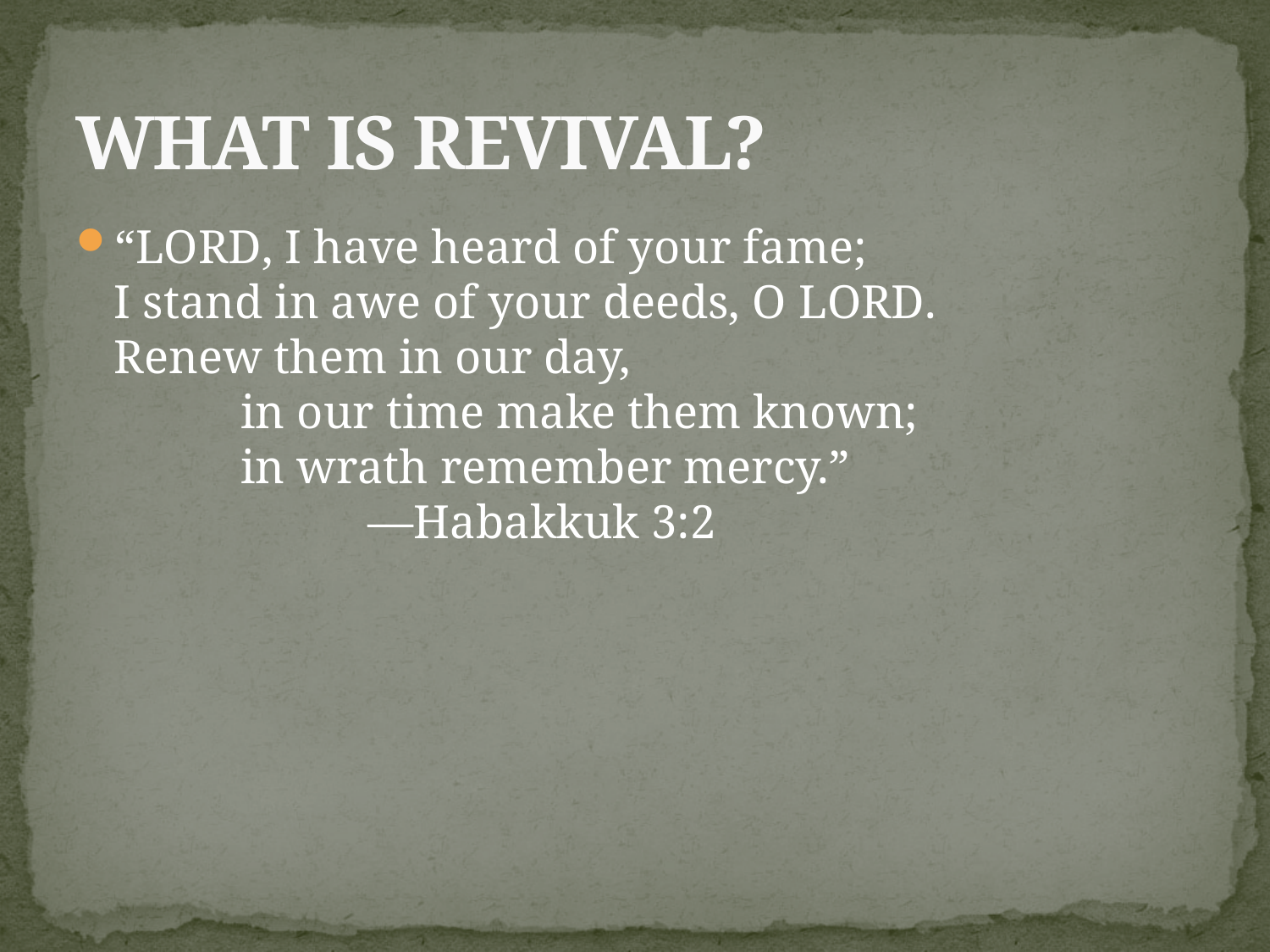

# What is Revival?
“Lord, I have heard of your fame;
I stand in awe of your deeds, O Lord.
Renew them in our day,
	in our time make them known;
	in wrath remember mercy.”
		—Habakkuk 3:2